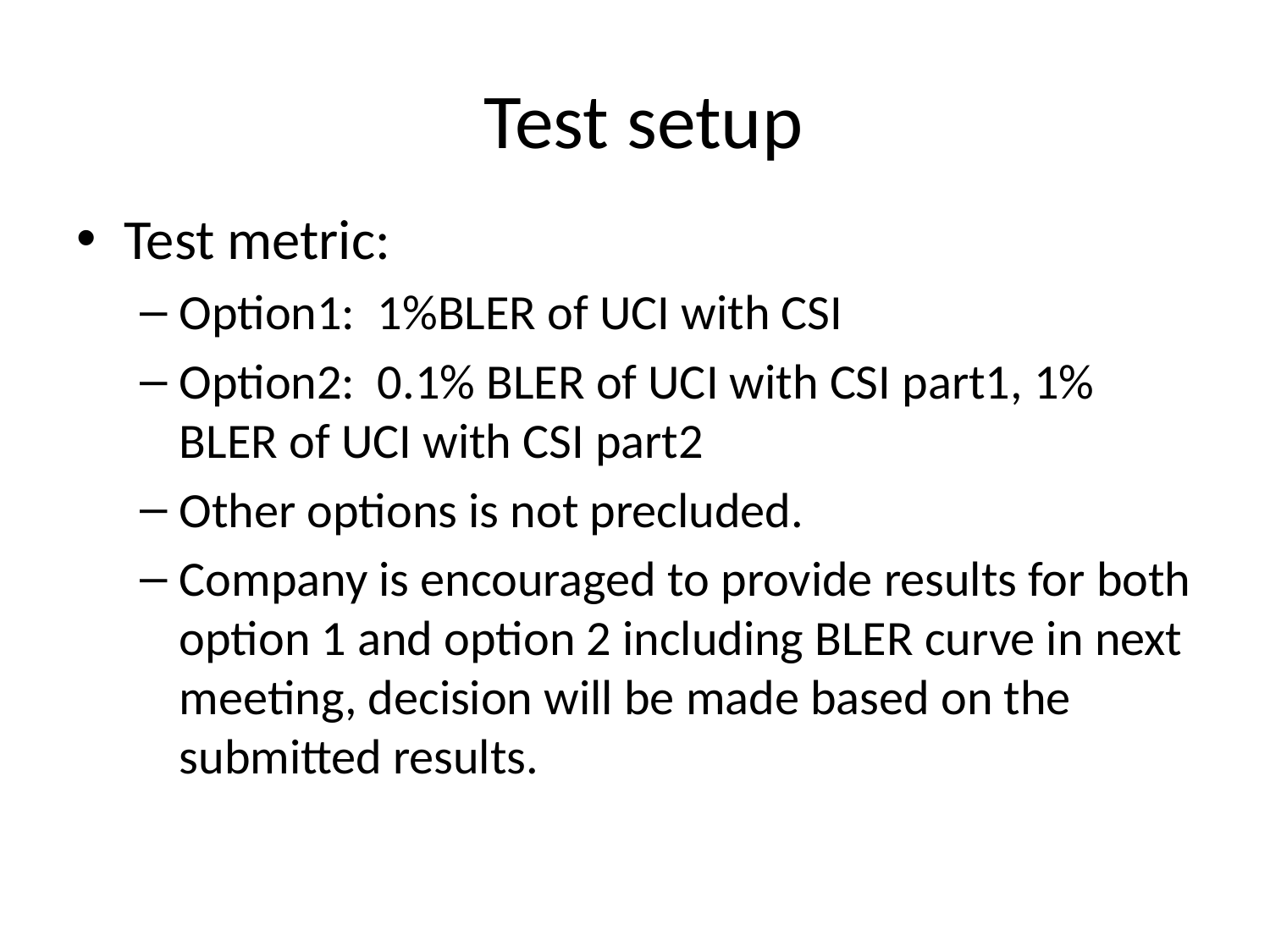

# Test setup
Test metric:
Option1:  1%BLER of UCI with CSI
Option2:  0.1% BLER of UCI with CSI part1, 1% BLER of UCI with CSI part2
Other options is not precluded.
Company is encouraged to provide results for both option 1 and option 2 including BLER curve in next meeting, decision will be made based on the submitted results.